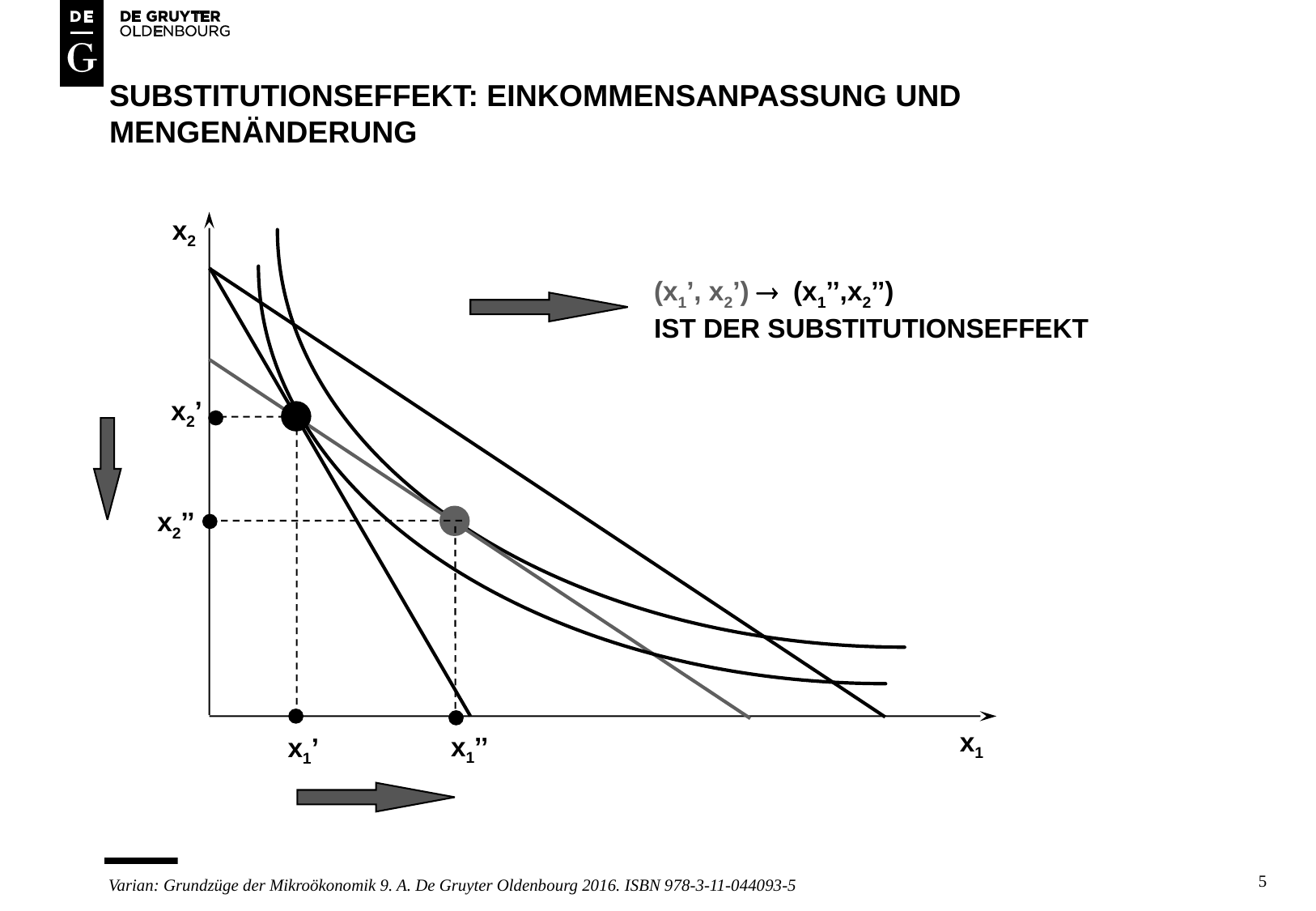

# substitutionseffekt: einkommensanpassung und mengenänderung

x2

(x1’, x2’) →  (x1’’,x2’’)
IST DER SUBSTITUTIONSEFFEKT

x2’

x2’’

x1
x1’’
x1’

5
Varian: Grundzüge der Mikroökonomik 9. A. De Gruyter Oldenbourg 2016. ISBN 978-3-11-044093-5